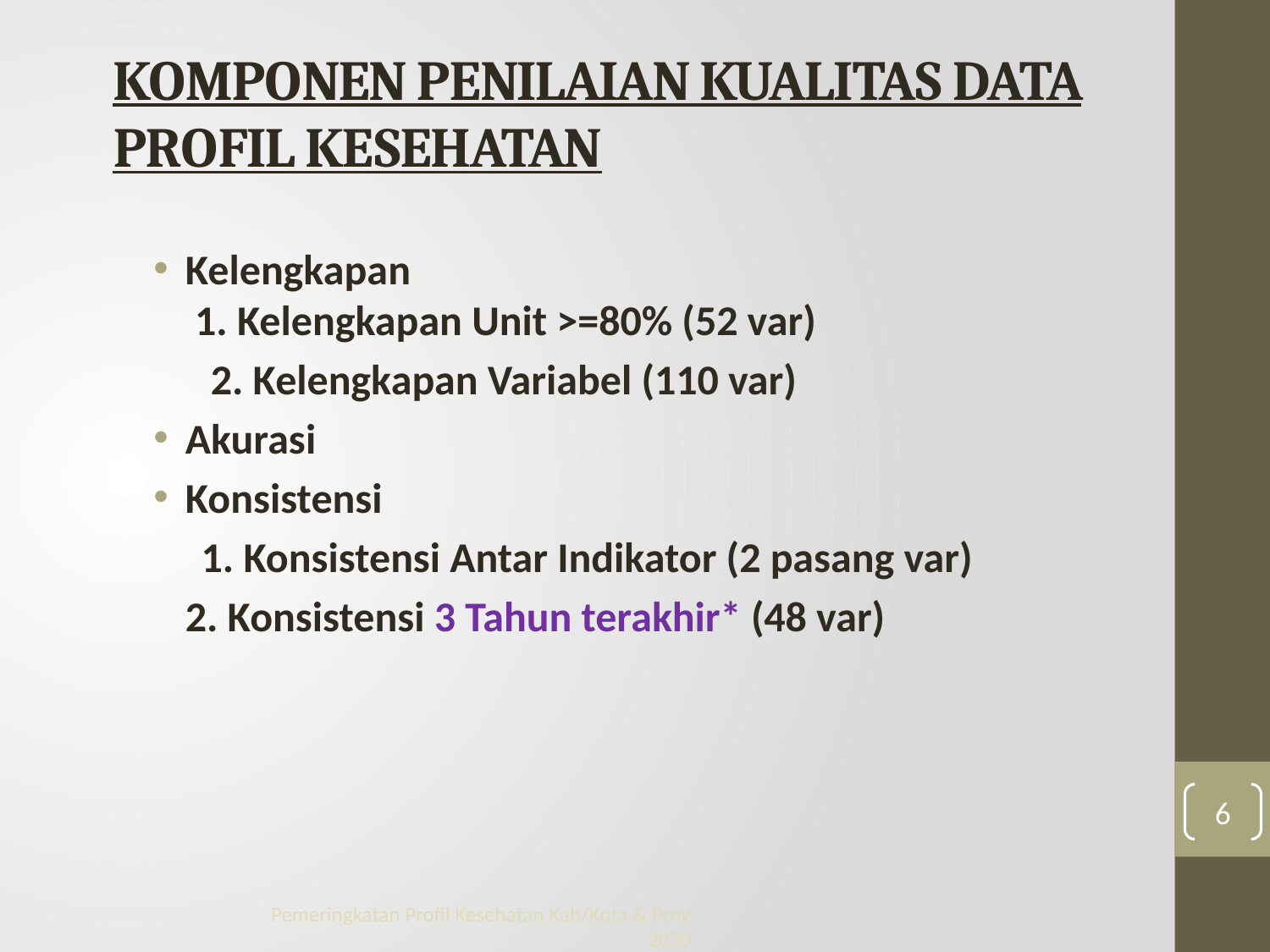

# KOMPONEN PENILAIAN KUALITAS DATA PROFIL KESEHATAN
Kelengkapan
 1. Kelengkapan Unit >=80% (52 var)
      2. Kelengkapan Variabel (110 var)
Akurasi
Konsistensi
     1. Konsistensi Antar Indikator (2 pasang var)
     2. Konsistensi 3 Tahun terakhir* (48 var)

6
Pemeringkatan Profil Kesehatan Kab/Kota & Prov 2020